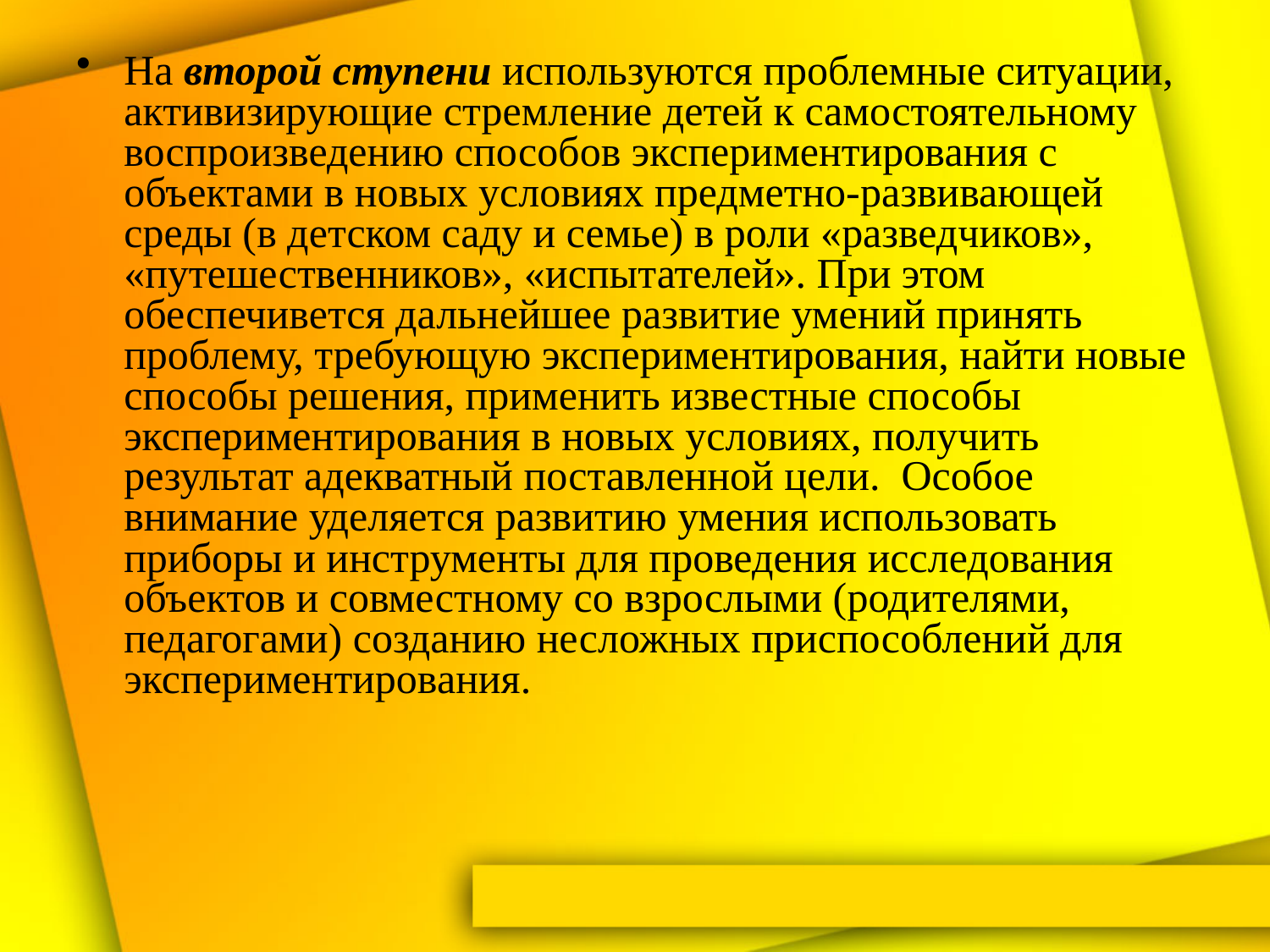

На второй ступени используются проблемные ситуации, активизирующие стремление детей к самостоятельному воспроизведению способов экспериментирования с объектами в новых условиях предметно-развивающей среды (в детском саду и семье) в роли «разведчиков», «путешественников», «испытателей». При этом обеспечивется дальнейшее развитие умений принять проблему, требующую экспериментирования, найти новые способы решения, применить известные способы экспериментирования в новых условиях, получить результат адекватный поставленной цели.  Особое внимание уделяется развитию умения использовать приборы и инструменты для проведения исследования объектов и совместному со взрослыми (родителями, педагогами) созданию несложных приспособлений для экспериментирования.